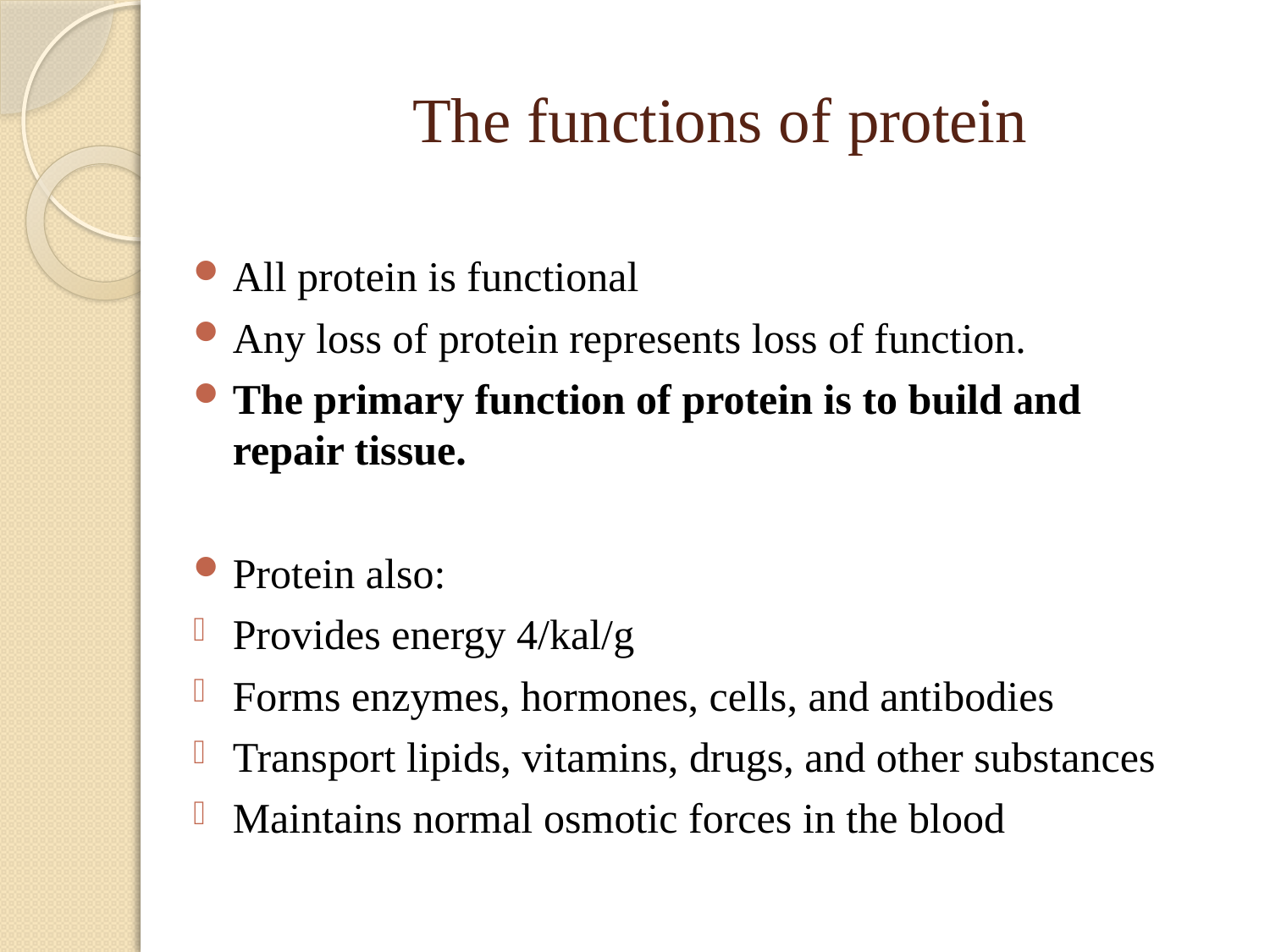

# The functions of protein
All protein is functional
Any loss of protein represents loss of function.
The primary function of protein is to build and repair tissue.

Protein also:
Provides energy 4/kal/g
Forms enzymes, hormones, cells, and antibodies
Transport lipids, vitamins, drugs, and other substances
Maintains normal osmotic forces in the blood